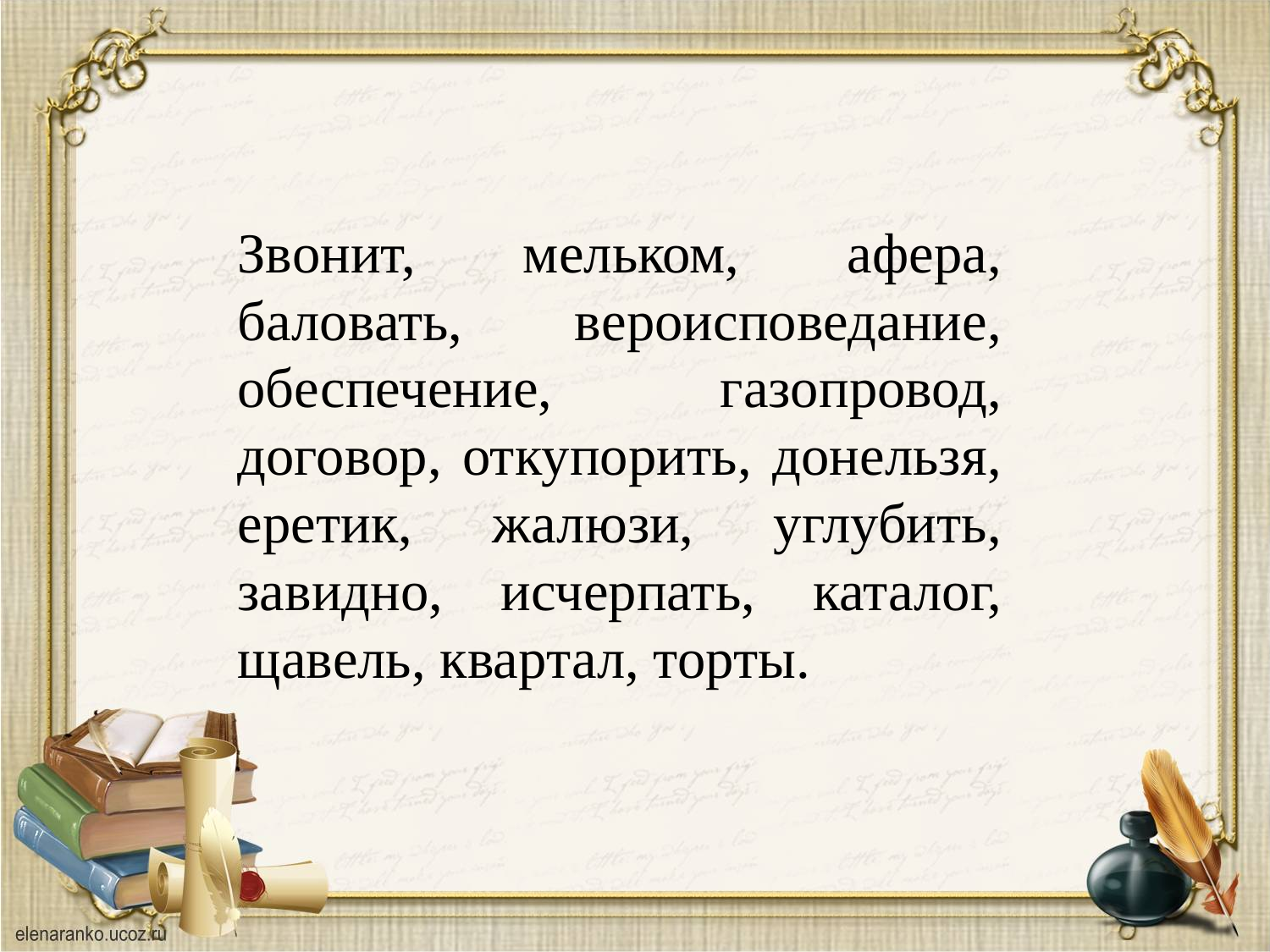

Звонит, мельком, афера, баловать, вероисповедание, обеспечение, газопровод, договор, откупорить, донельзя, еретик, жалюзи, углубить, завидно, исчерпать, каталог, щавель, квартал, торты.